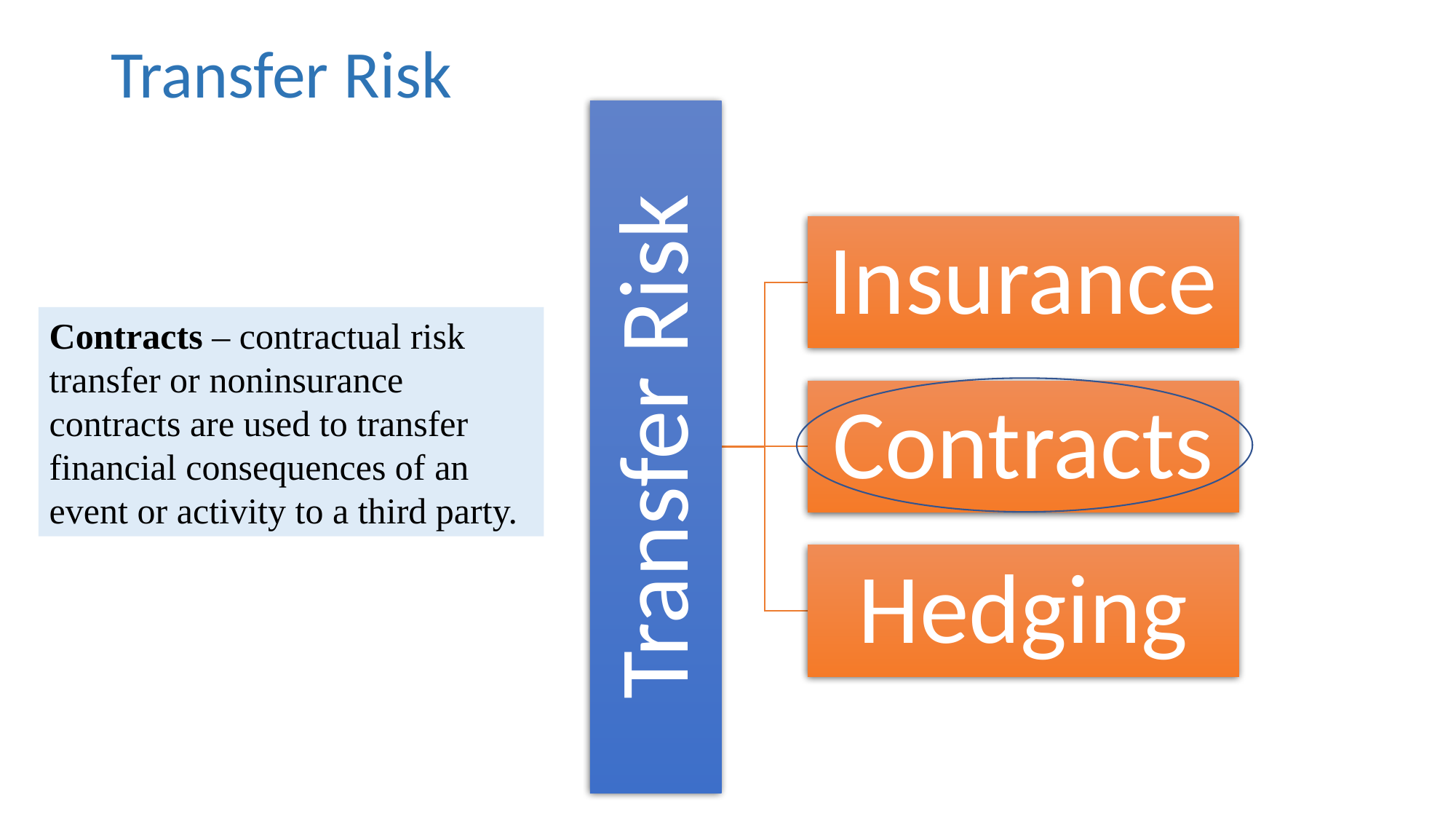

# Transfer Risk

Transfer Risk
Insurance
Contracts
Hedging
Contracts – contractual risk transfer or noninsurance contracts are used to transfer financial consequences of an event or activity to a third party.